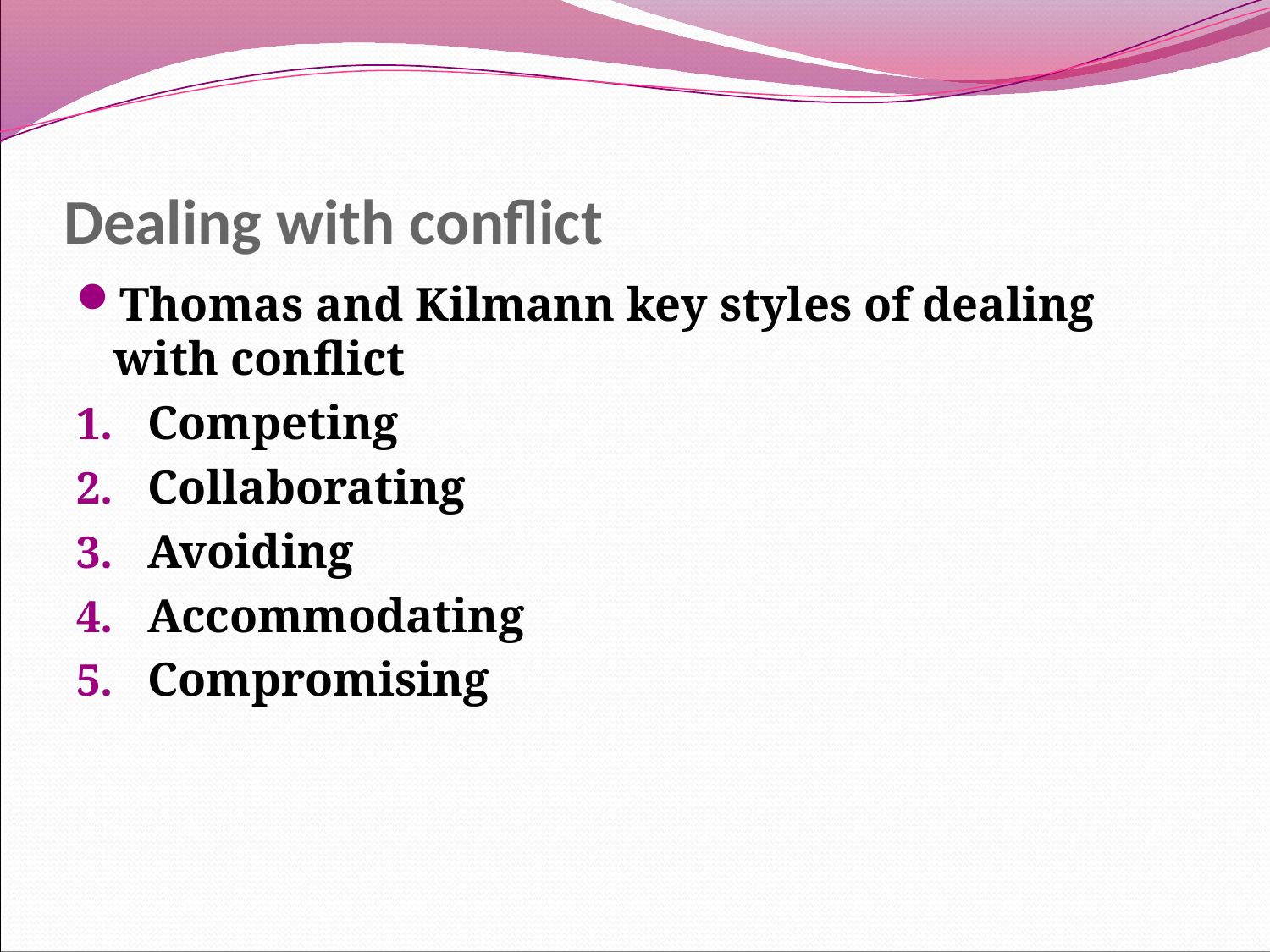

# Dealing with conflict
Thomas and Kilmann key styles of dealing with conflict
Competing
Collaborating
Avoiding
Accommodating
Compromising